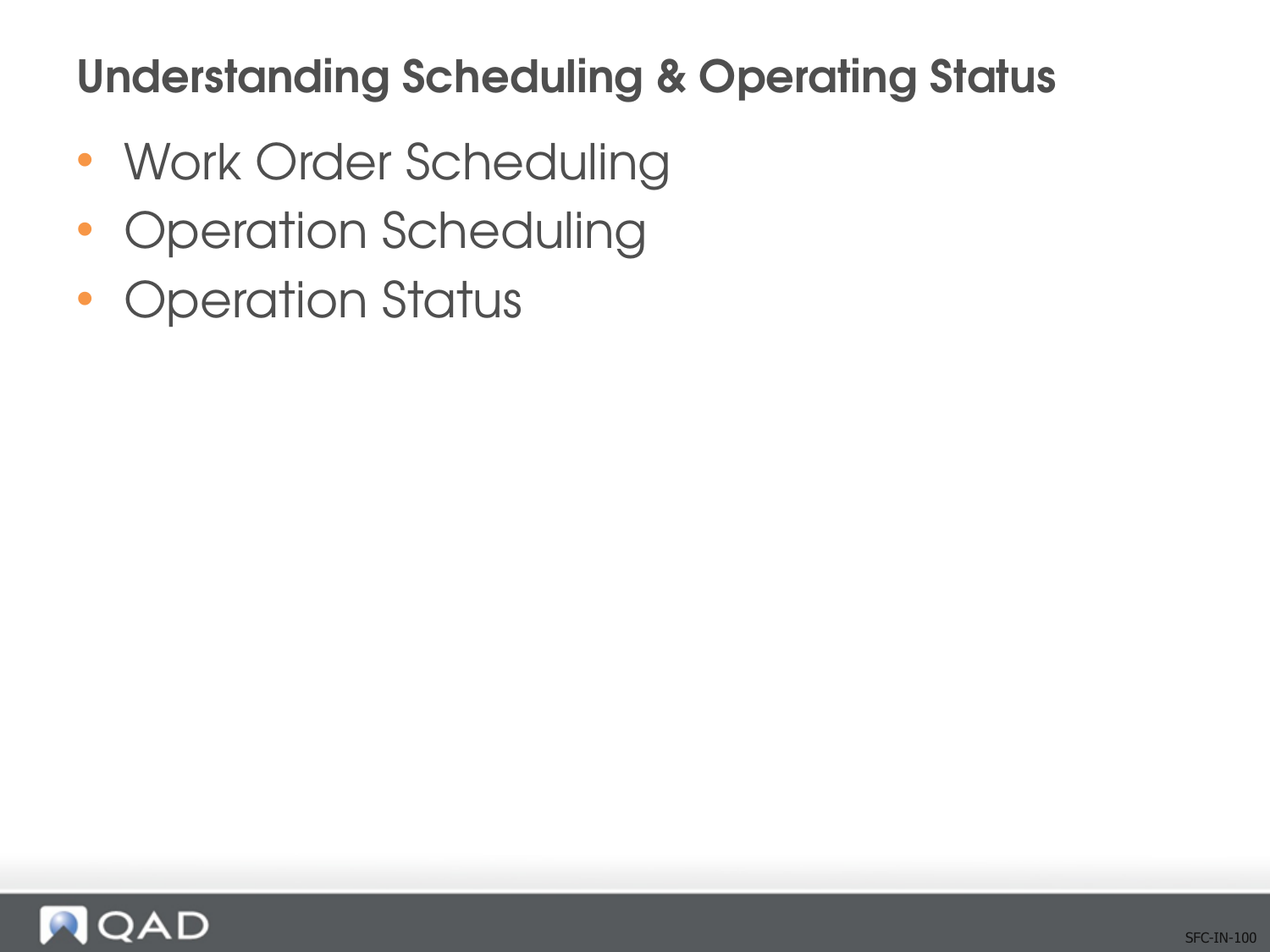

# Understanding Scheduling & Operating Status
Work Order Scheduling
Operation Scheduling
Operation Status
SFC-IN-100